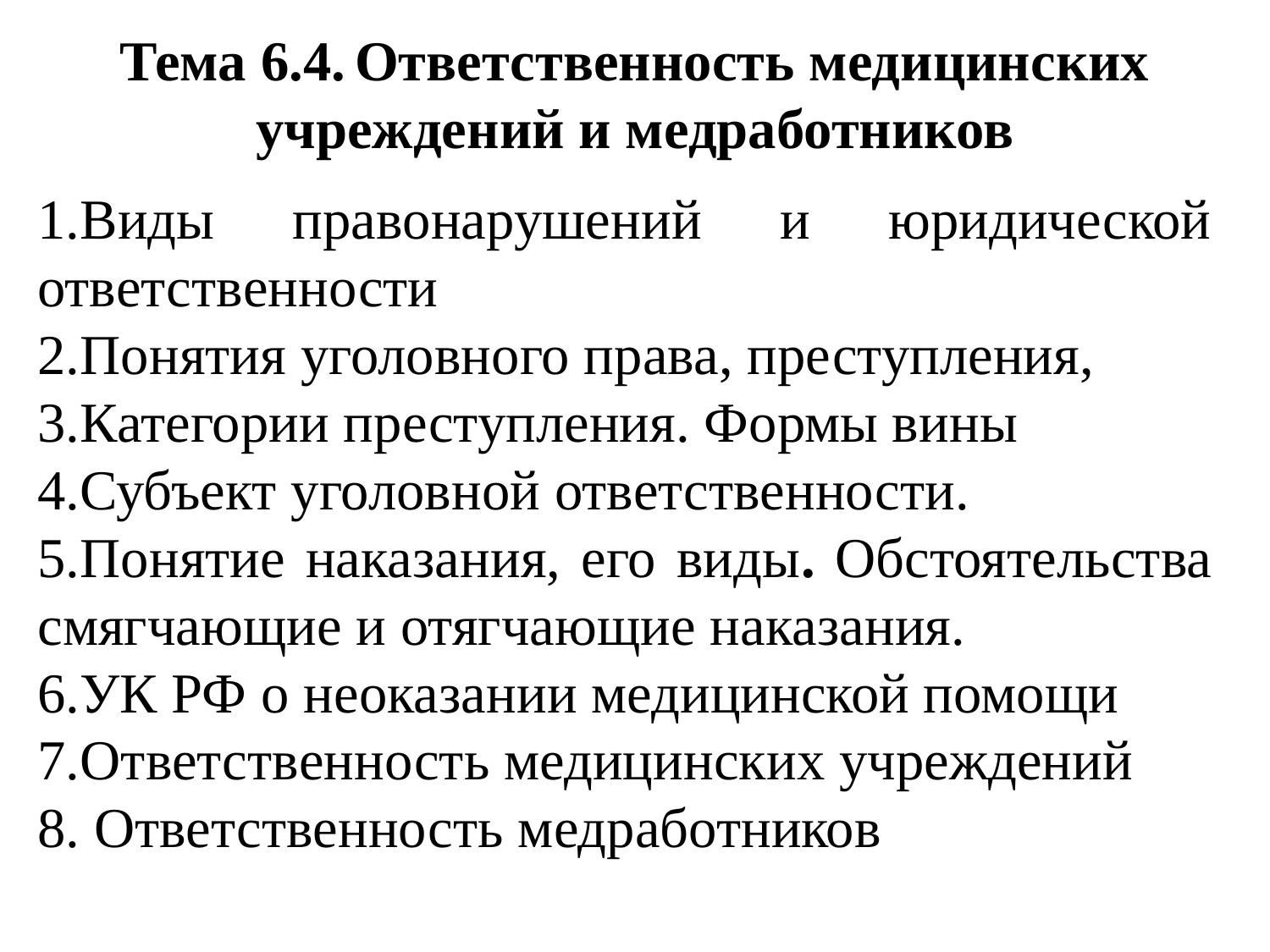

# Тема 6.4. Ответственность медицинских учреждений и медработников
Виды правонарушений и юридической ответственности
Понятия уголовного права, преступления,
Категории преступления. Формы вины
Субъект уголовной ответственности.
Понятие наказания, его виды. Обстоятельства смягчающие и отягчающие наказания.
УК РФ о неоказании медицинской помощи
Ответственность медицинских учреждений
8. Ответственность медработников